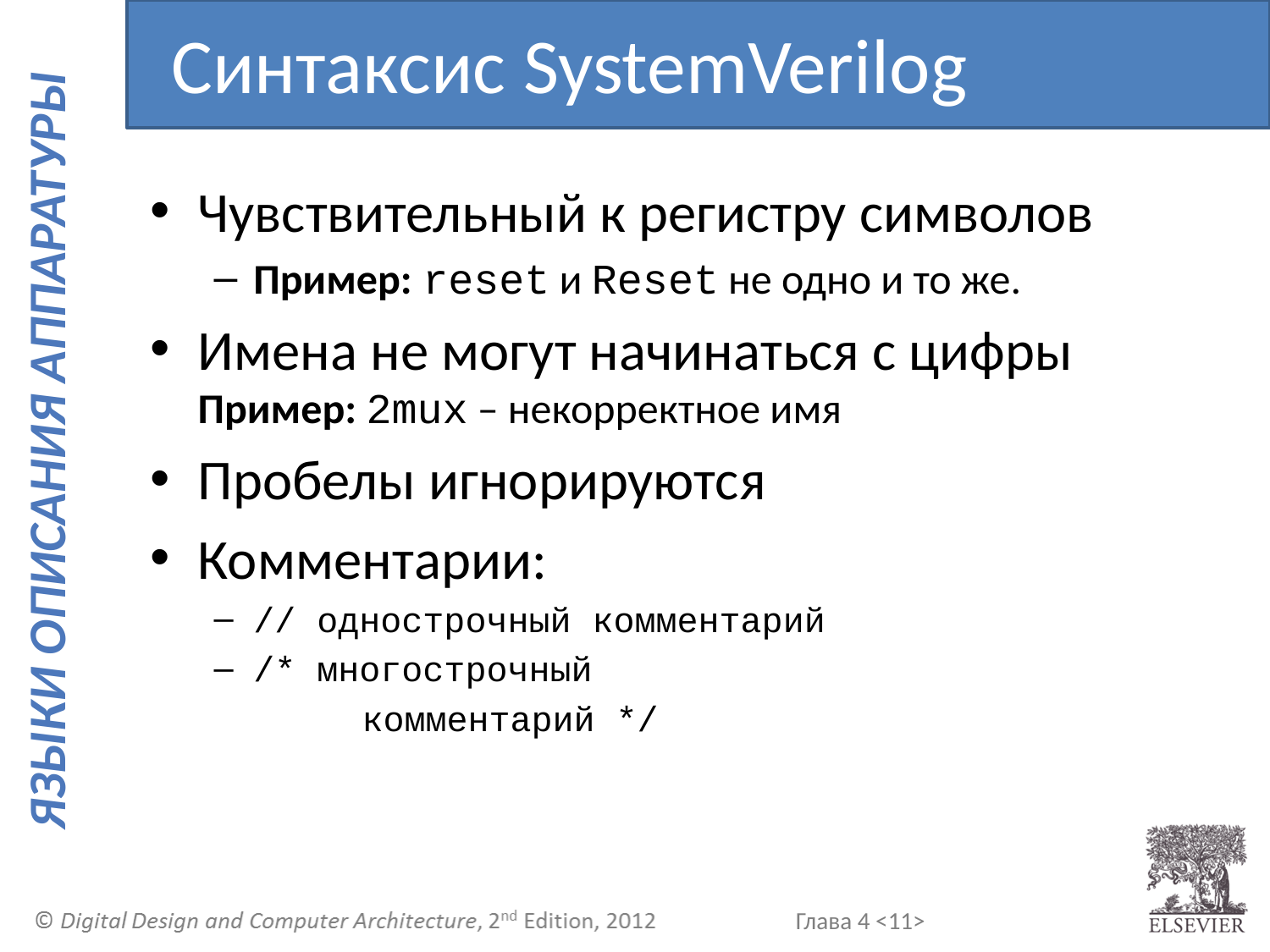

Синтаксис SystemVerilog
Чувствительный к регистру символов
Пример: reset и Reset не одно и то же.
Имена не могут начинаться с цифры Пример: 2mux – некорректное имя
Пробелы игнорируются
Комментарии:
// однострочный комментарий
/* многострочный
       комментарий */